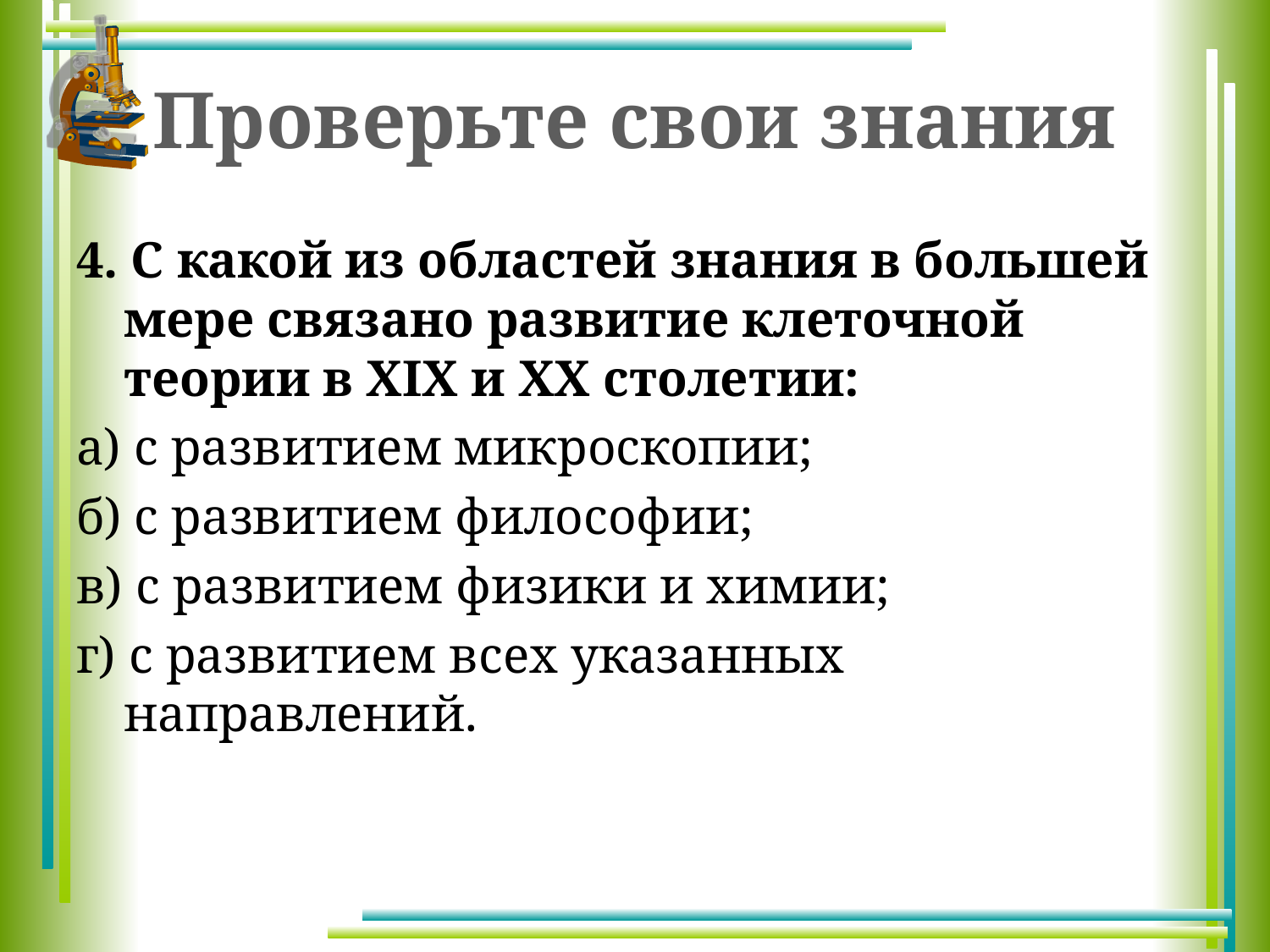

# Проверьте свои знания
4. С какой из областей знания в большей мере связано развитие клеточной теории в XIX и XX столетии:
а) с развитием микроскопии;
б) с развитием философии;
в) с развитием физики и химии;
г) с развитием всех указанных направлений.